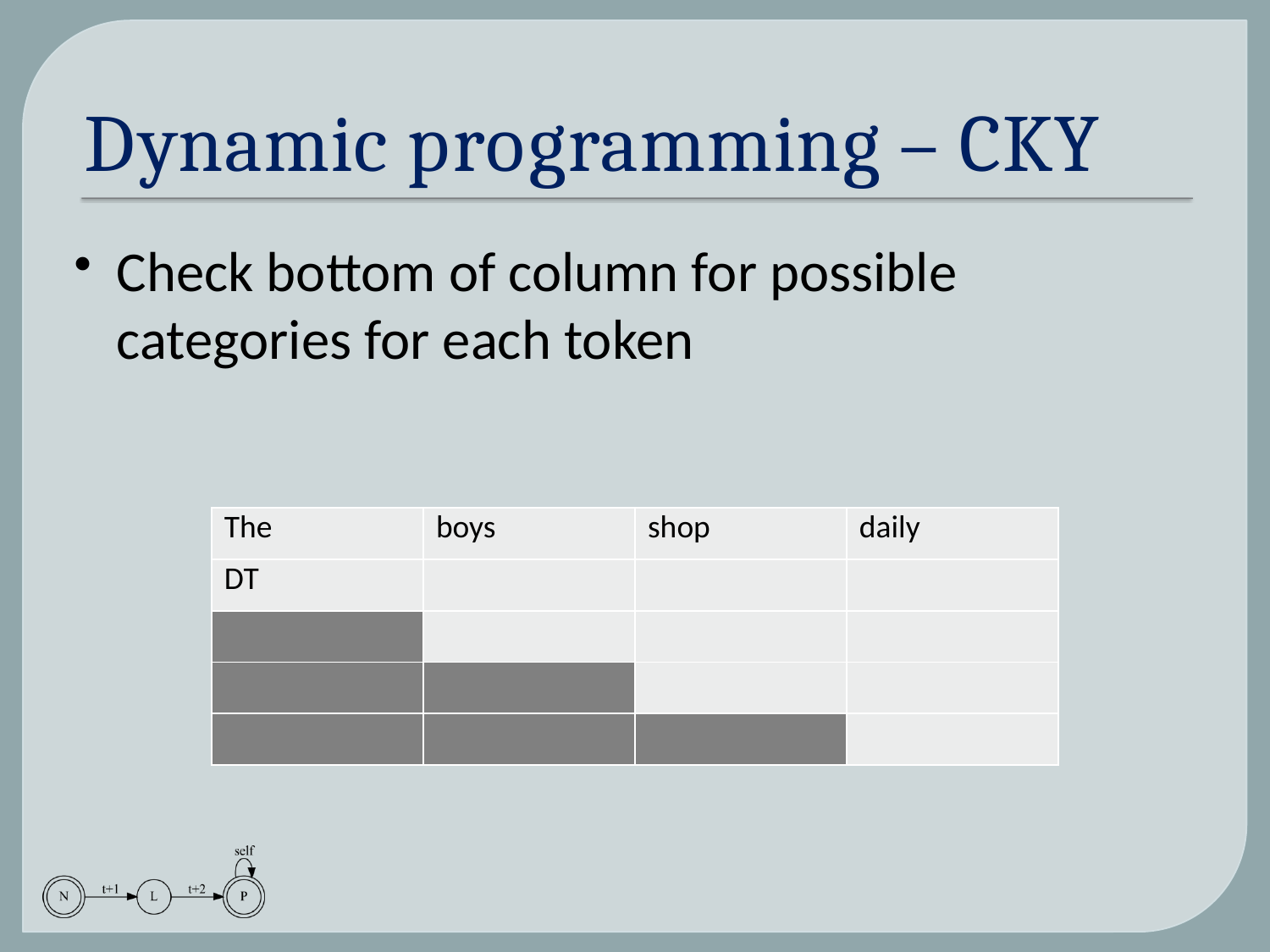

# Dynamic programming – CKY
Check bottom of column for possible categories for each token
| The | boys | shop | daily |
| --- | --- | --- | --- |
| DT |  |  |  |
|  |  |  |  |
|  |  |  |  |
|  |  |  |  |